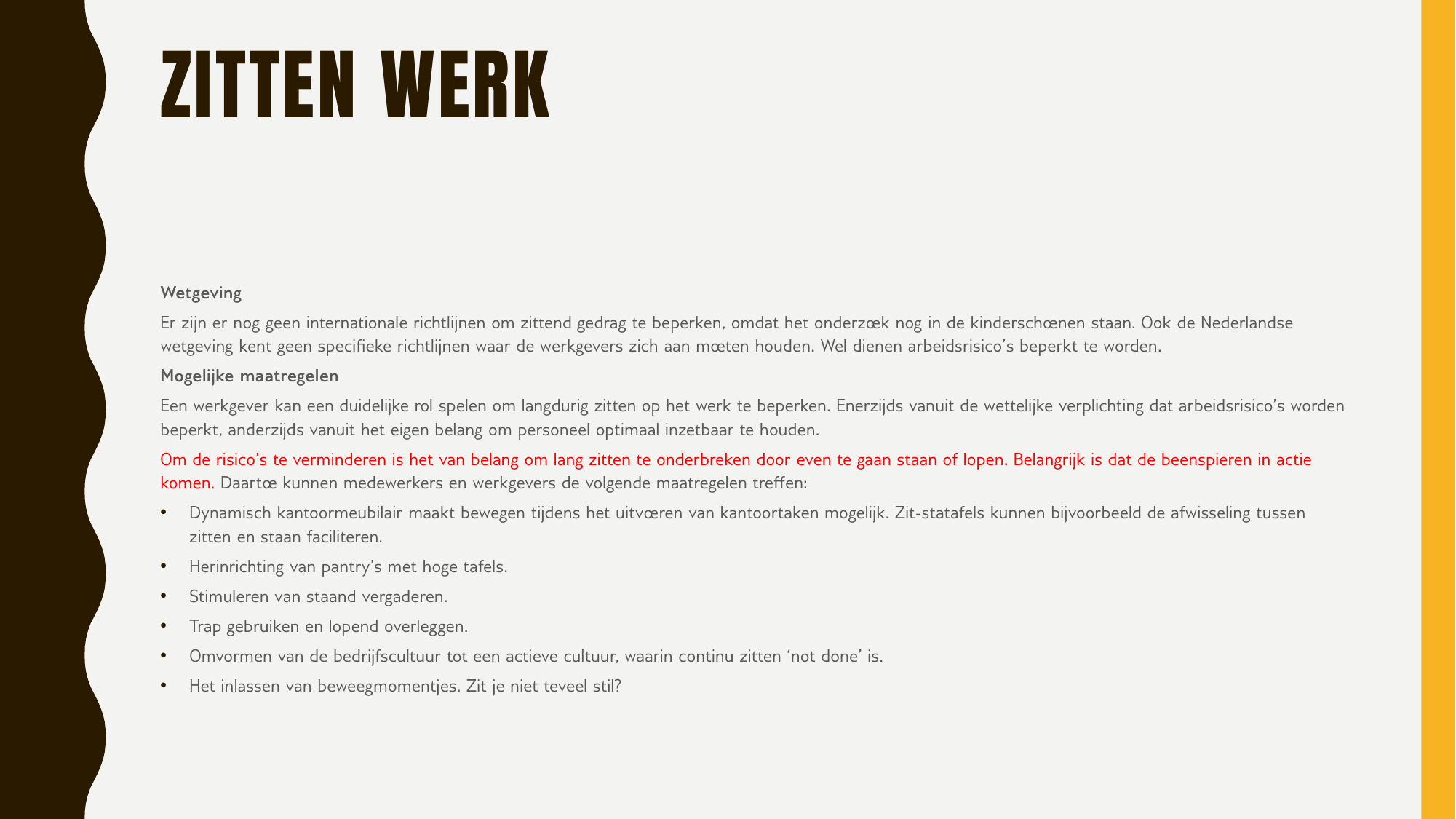

# Zitten werk
Wetgeving
Er zijn er nog geen internationale richtlijnen om zittend gedrag te beperken, omdat het onderzoek nog in de kinderschoenen staan. Ook de Nederlandse wetgeving kent geen specifieke richtlijnen waar de werkgevers zich aan moeten houden. Wel dienen arbeidsrisico’s beperkt te worden.
Mogelijke maatregelen
Een werkgever kan een duidelijke rol spelen om langdurig zitten op het werk te beperken. Enerzijds vanuit de wettelijke verplichting dat arbeidsrisico’s worden beperkt, anderzijds vanuit het eigen belang om personeel optimaal inzetbaar te houden.
Om de risico’s te verminderen is het van belang om lang zitten te onderbreken door even te gaan staan of lopen. Belangrijk is dat de beenspieren in actie komen. Daartoe kunnen medewerkers en werkgevers de volgende maatregelen treffen:
Dynamisch kantoormeubilair maakt bewegen tijdens het uitvoeren van kantoortaken mogelijk. Zit-statafels kunnen bijvoorbeeld de afwisseling tussen zitten en staan faciliteren.
Herinrichting van pantry’s met hoge tafels.
Stimuleren van staand vergaderen.
Trap gebruiken en lopend overleggen.
Omvormen van de bedrijfscultuur tot een actieve cultuur, waarin continu zitten ‘not done’ is.
Het inlassen van beweegmomentjes. Zit je niet teveel stil?